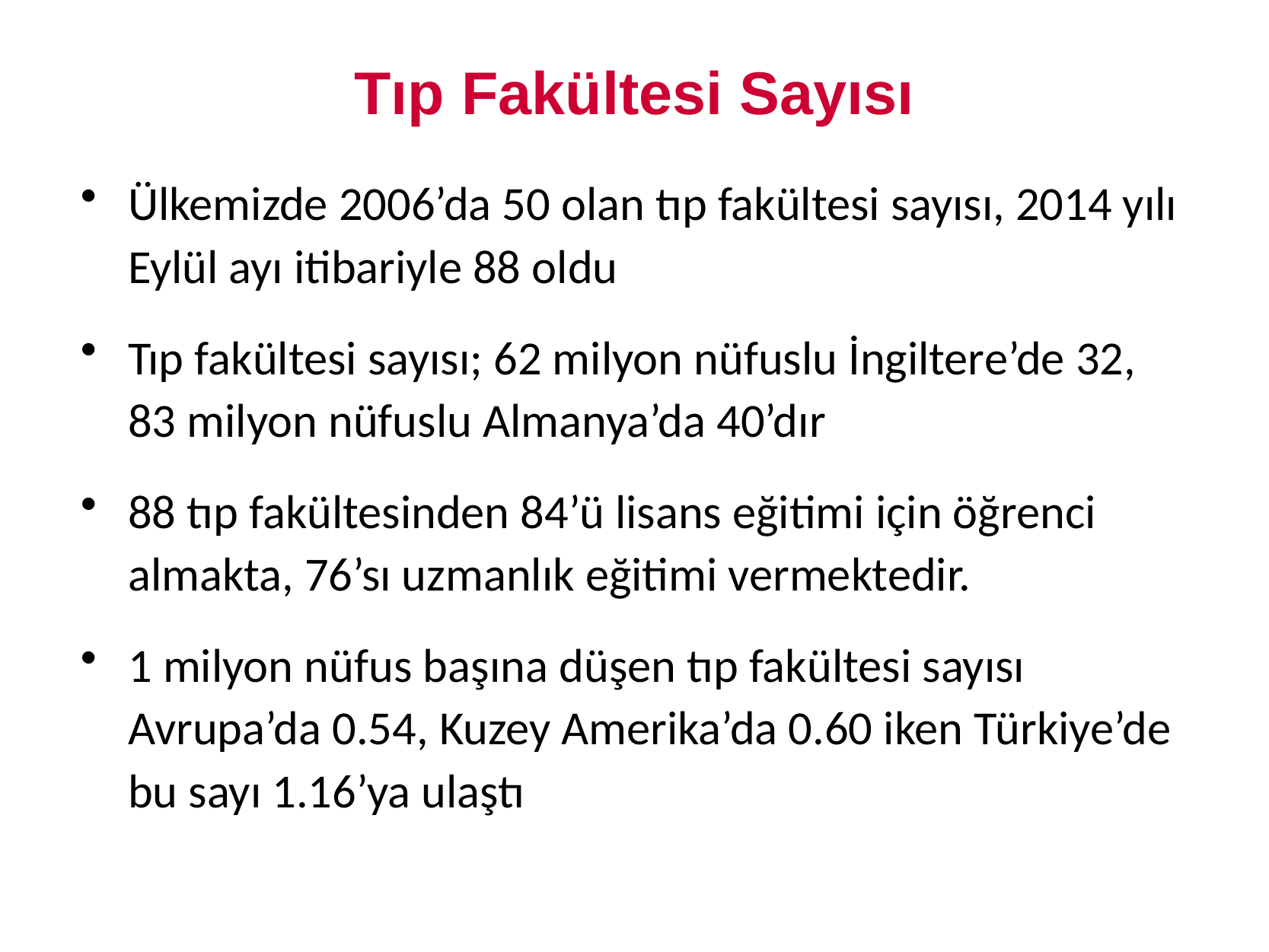

# Tıp Fakültesi Sayısı
Ülkemizde 2006’da 50 olan tıp fakültesi sayısı, 2014 yılı Eylül ayı itibariyle 88 oldu
Tıp fakültesi sayısı; 62 milyon nüfuslu İngiltere’de 32, 83 milyon nüfuslu Almanya’da 40’dır
88 tıp fakültesinden 84’ü lisans eğitimi için öğrenci almakta, 76’sı uzmanlık eğitimi vermektedir.
1 milyon nüfus başına düşen tıp fakültesi sayısı Avrupa’da 0.54, Kuzey Amerika’da 0.60 iken Türkiye’de bu sayı 1.16’ya ulaştı